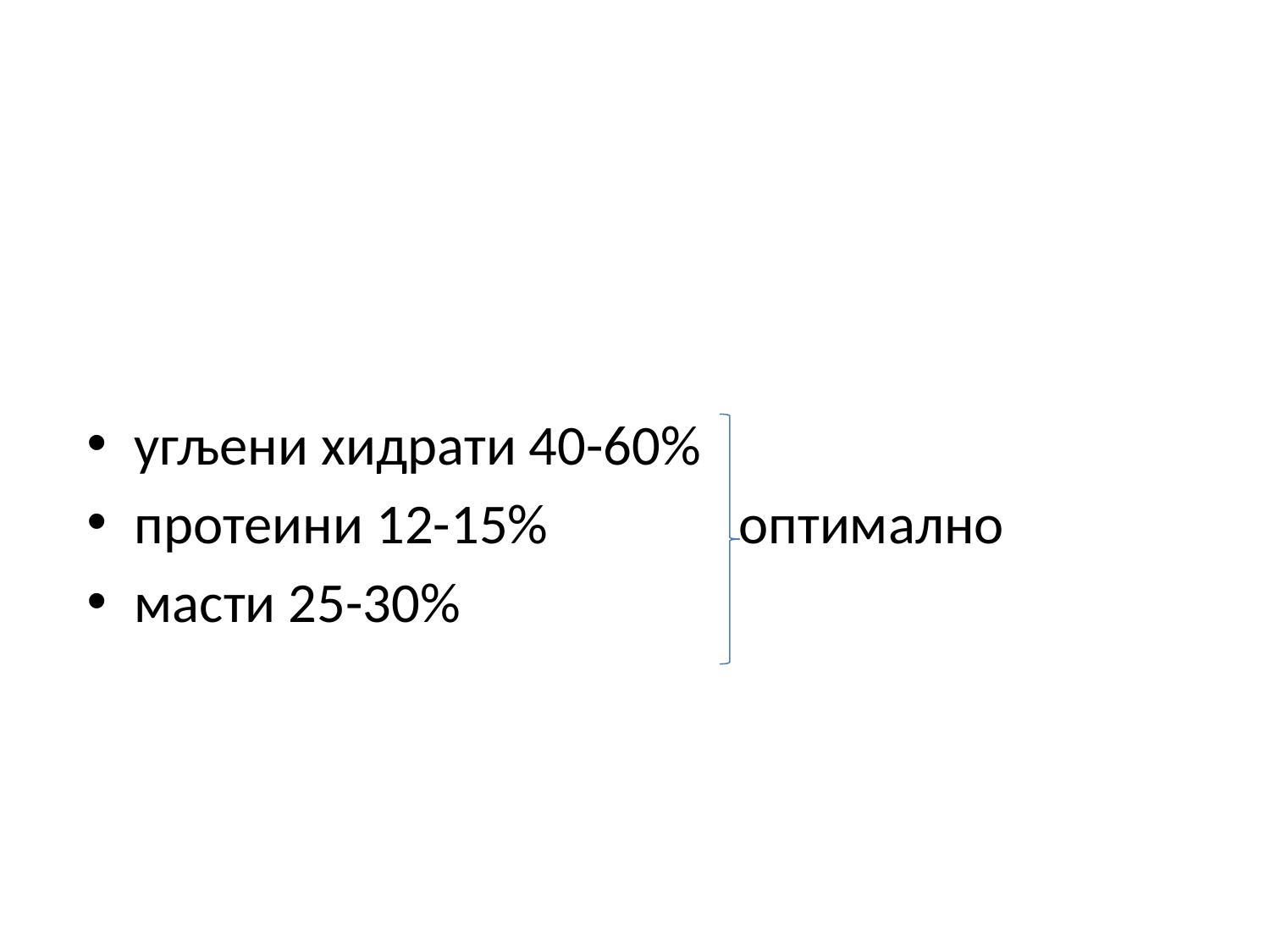

угљени хидрати 40-60%
протеини 12-15%               оптимално
масти 25-30%